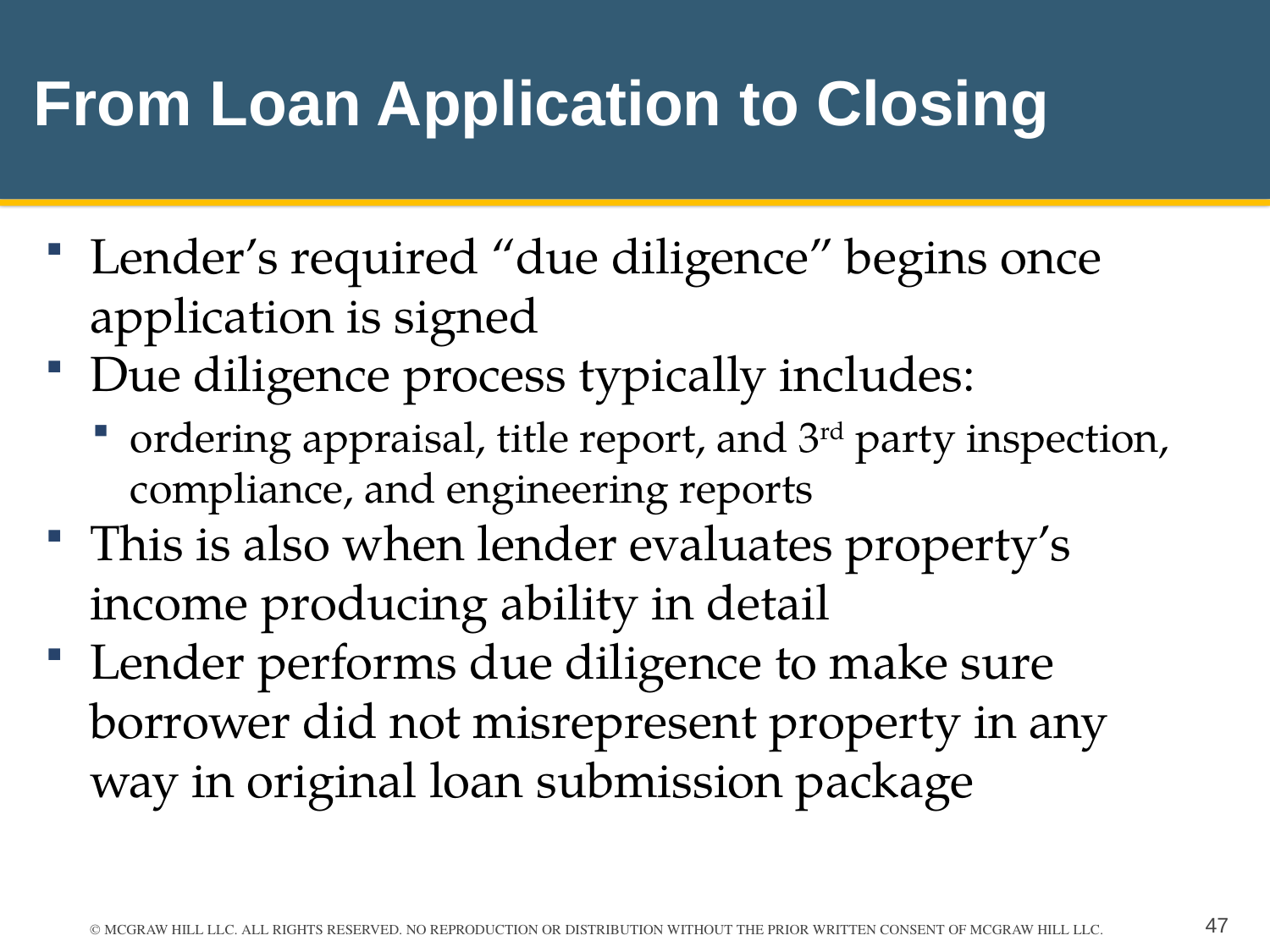

# From Loan Application to Closing
Lender’s required “due diligence” begins once application is signed
Due diligence process typically includes:
ordering appraisal, title report, and 3rd party inspection, compliance, and engineering reports
This is also when lender evaluates property’s income producing ability in detail
Lender performs due diligence to make sure borrower did not misrepresent property in any way in original loan submission package
© MCGRAW HILL LLC. ALL RIGHTS RESERVED. NO REPRODUCTION OR DISTRIBUTION WITHOUT THE PRIOR WRITTEN CONSENT OF MCGRAW HILL LLC.
47